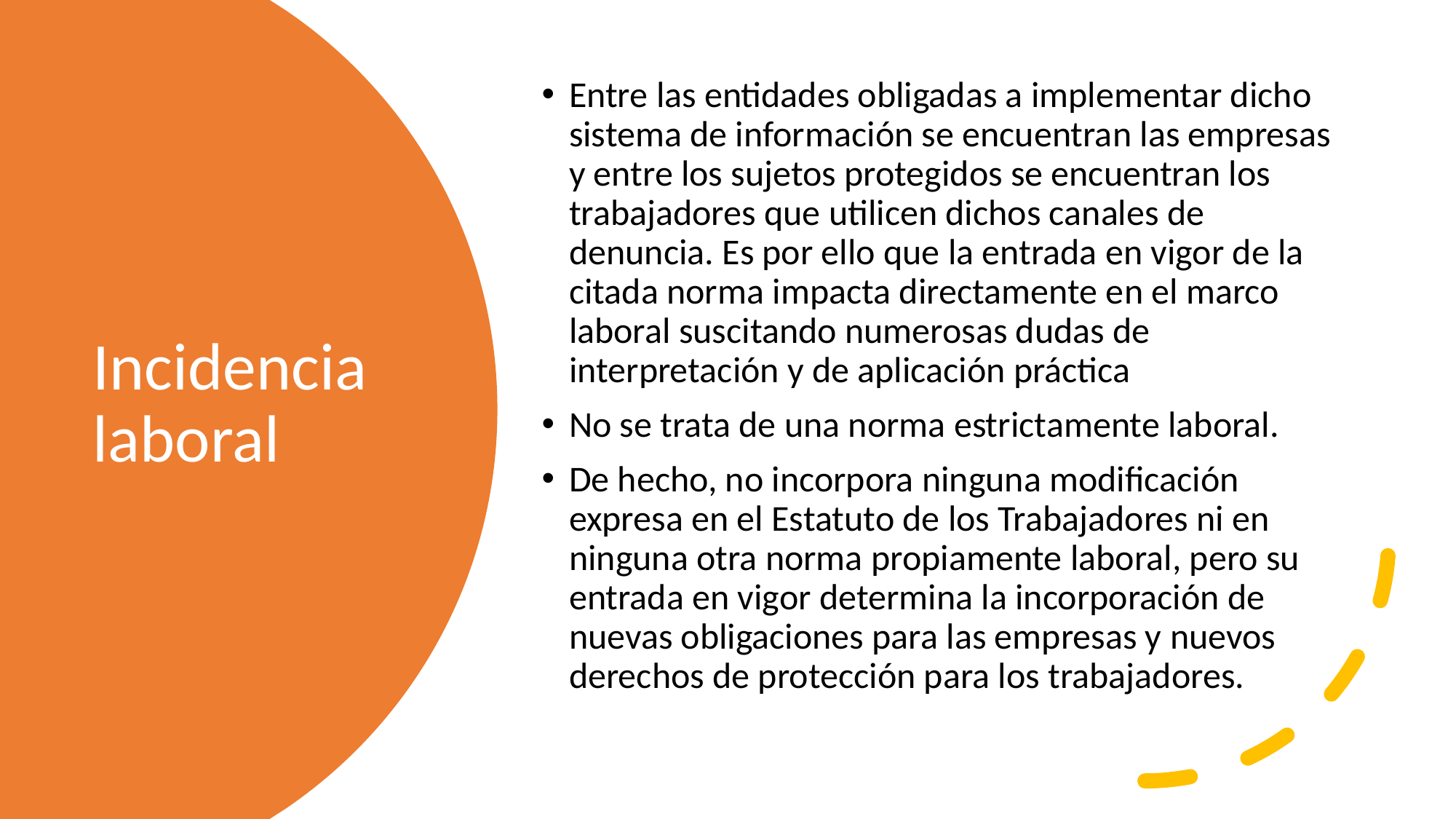

Entre las entidades obligadas a implementar dicho sistema de información se encuentran las empresas y entre los sujetos protegidos se encuentran los trabajadores que utilicen dichos canales de denuncia. Es por ello que la entrada en vigor de la citada norma impacta directamente en el marco laboral suscitando numerosas dudas de interpretación y de aplicación práctica
No se trata de una norma estrictamente laboral.
De hecho, no incorpora ninguna modificación expresa en el Estatuto de los Trabajadores ni en ninguna otra norma propiamente laboral, pero su entrada en vigor determina la incorporación de nuevas obligaciones para las empresas y nuevos derechos de protección para los trabajadores.

# Incidencia laboral